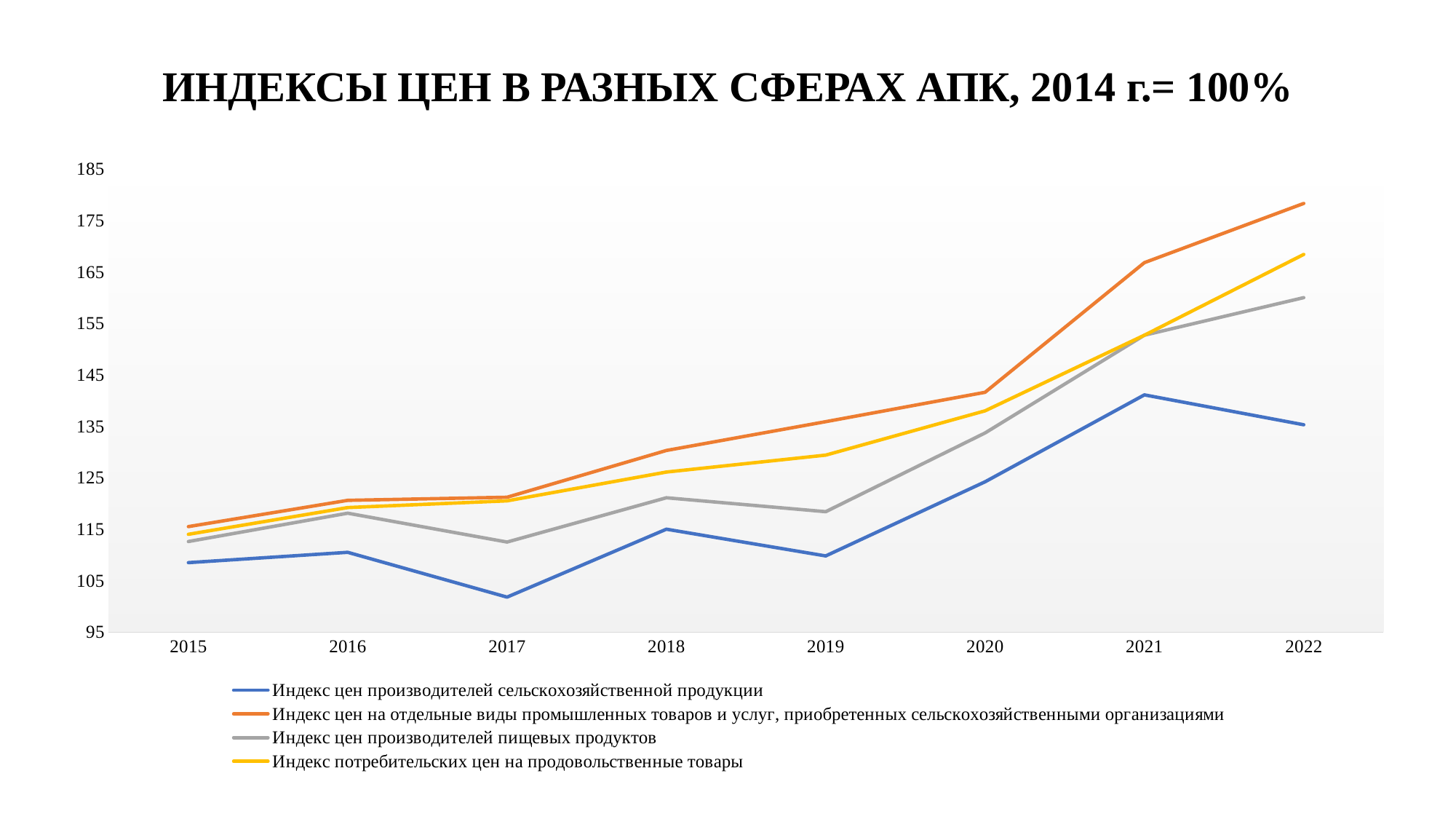

# ИНДЕКСЫ ЦЕН В РАЗНЫХ СФЕРАХ АПК, 2014 г.= 100%

### Chart

| Category | Индекс цен производителей сельскохозяйственной продукции  | Индекс цен на отдельные виды промышленных товаров и услуг, приобретенных сельскохозяйственными организациями | Индекс цен производителей пищевых продуктов | Индекс потребительских цен на продовольственные товары |
|---|---|---|---|---|
| 2015 | 108.5 | 115.5 | 112.6 | 114.0 |
| 2016 | 110.5 | 120.6 | 118.1 | 119.2 |
| 2017 | 101.8 | 121.2 | 112.5 | 120.5 |
| 2018 | 115.0 | 130.3 | 121.1 | 126.1 |
| 2019 | 109.8 | 135.9 | 118.4 | 129.4 |
| 2020 | 124.2 | 141.6 | 133.7 | 138.0 |
| 2021 | 141.1 | 166.8 | 152.7 | 152.7 |
| 2022 | 135.3 | 178.3 | 160.0 | 168.4 |